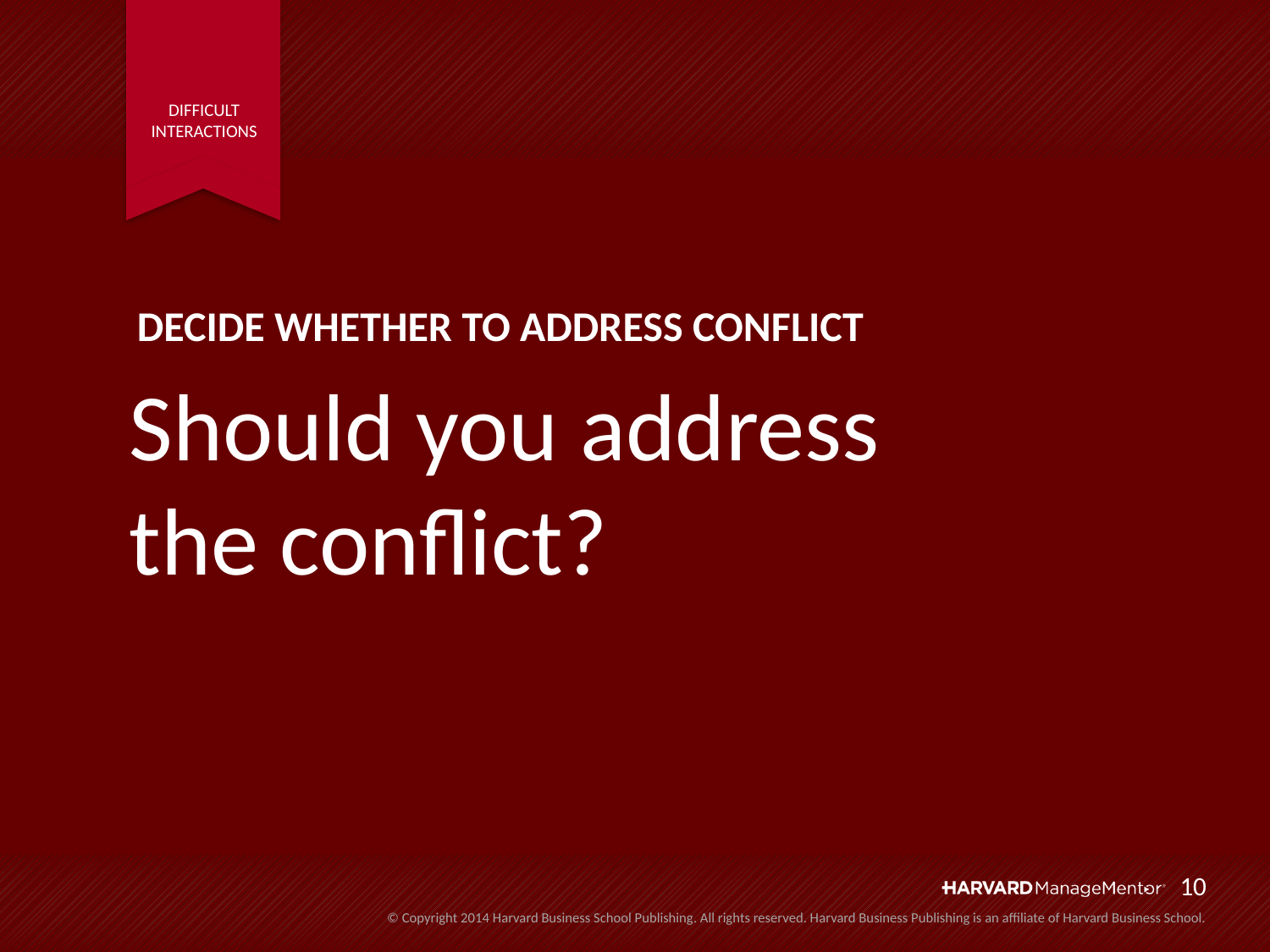

DECIDE WHETHER TO ADDRESS CONFLICT
Should you address
the conflict?